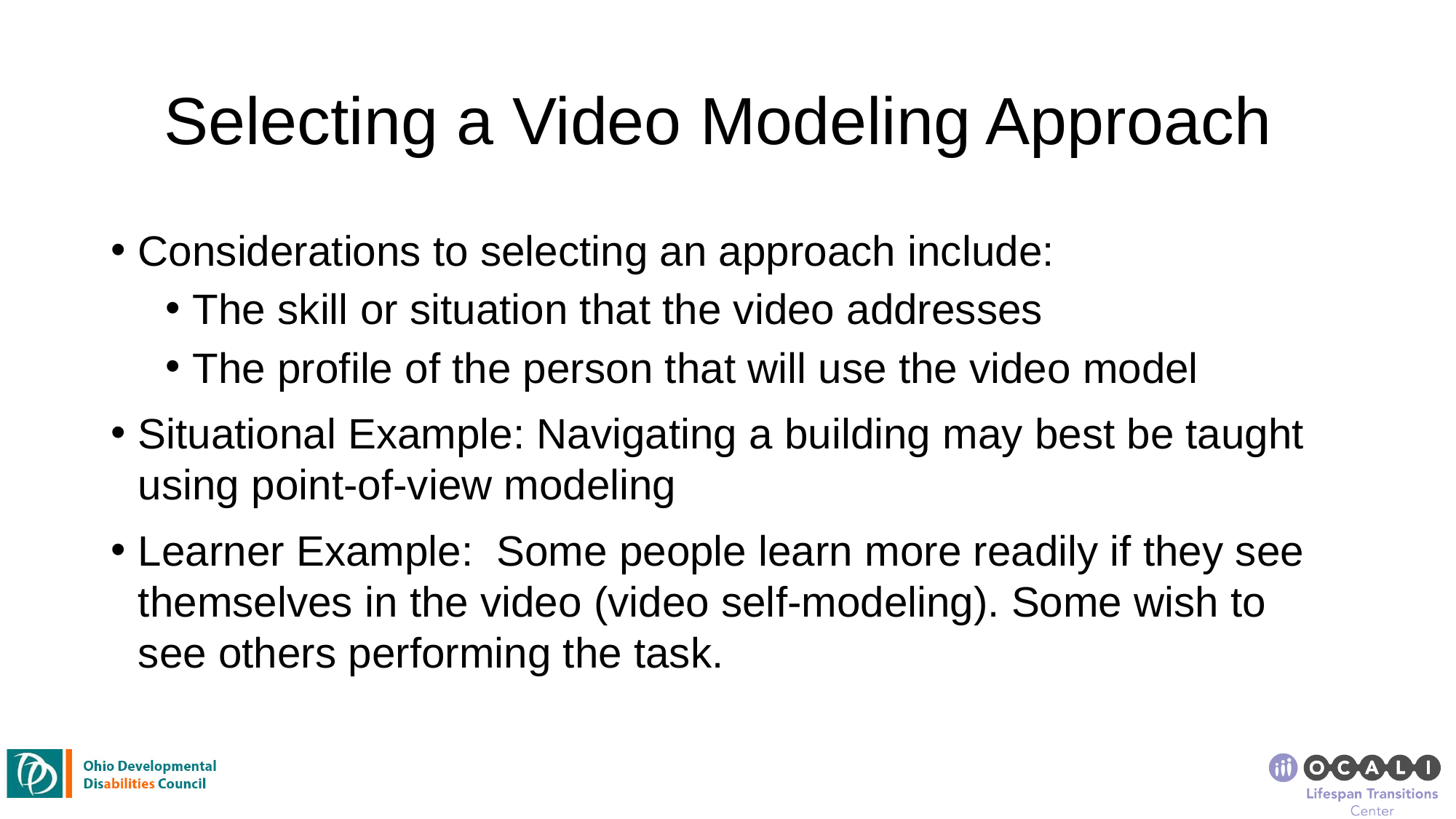

# Selecting a Video Modeling Approach
Considerations to selecting an approach include:
The skill or situation that the video addresses
The profile of the person that will use the video model
Situational Example: Navigating a building may best be taught using point-of-view modeling
Learner Example:  Some people learn more readily if they see themselves in the video (video self-modeling). Some wish to see others performing the task.